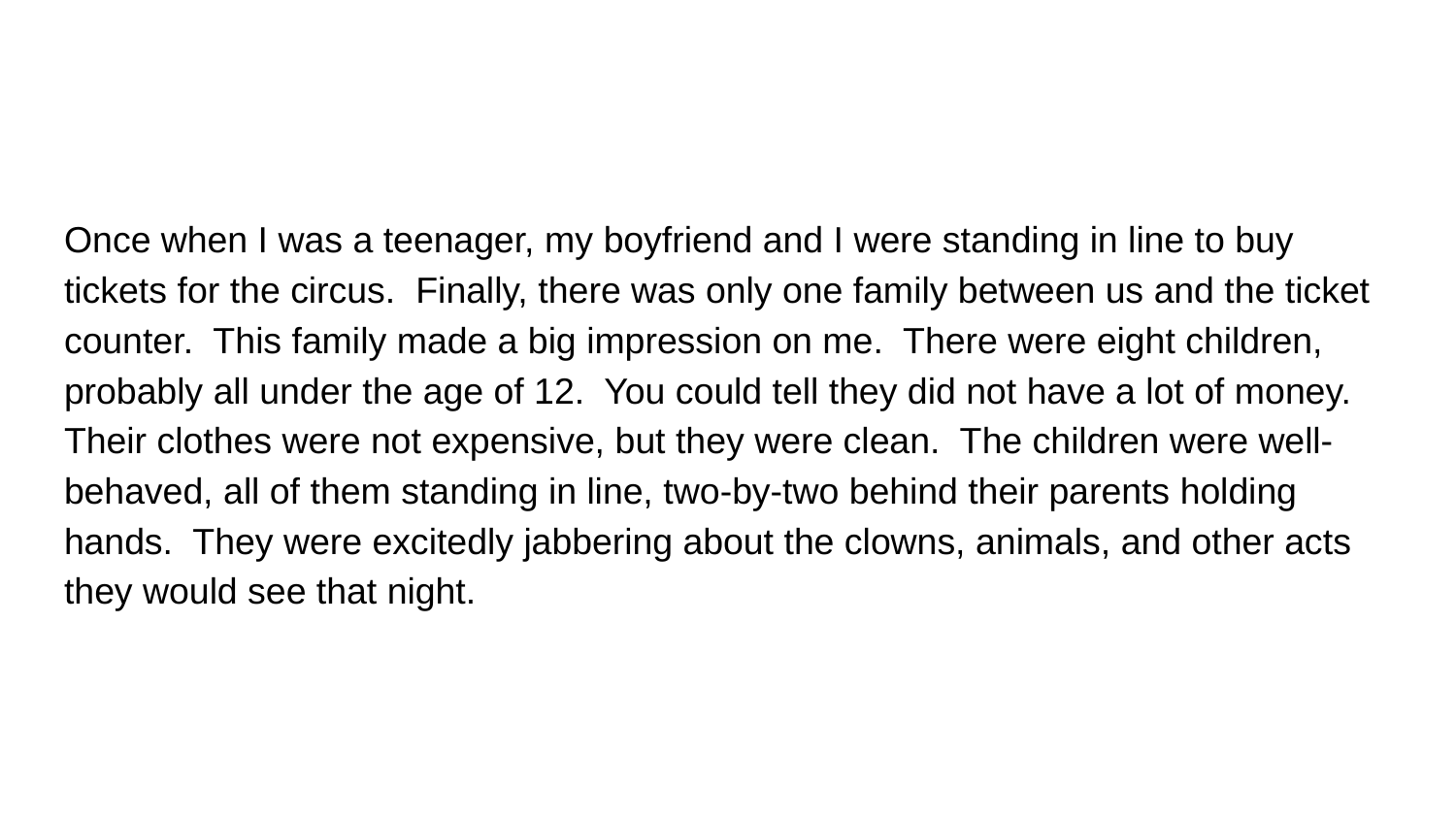

#
Once when I was a teenager, my boyfriend and I were standing in line to buy tickets for the circus.  Finally, there was only one family between us and the ticket counter.  This family made a big impression on me.  There were eight children, probably all under the age of 12.  You could tell they did not have a lot of money.  Their clothes were not expensive, but they were clean.  The children were well-behaved, all of them standing in line, two-by-two behind their parents holding hands.  They were excitedly jabbering about the clowns, animals, and other acts they would see that night.